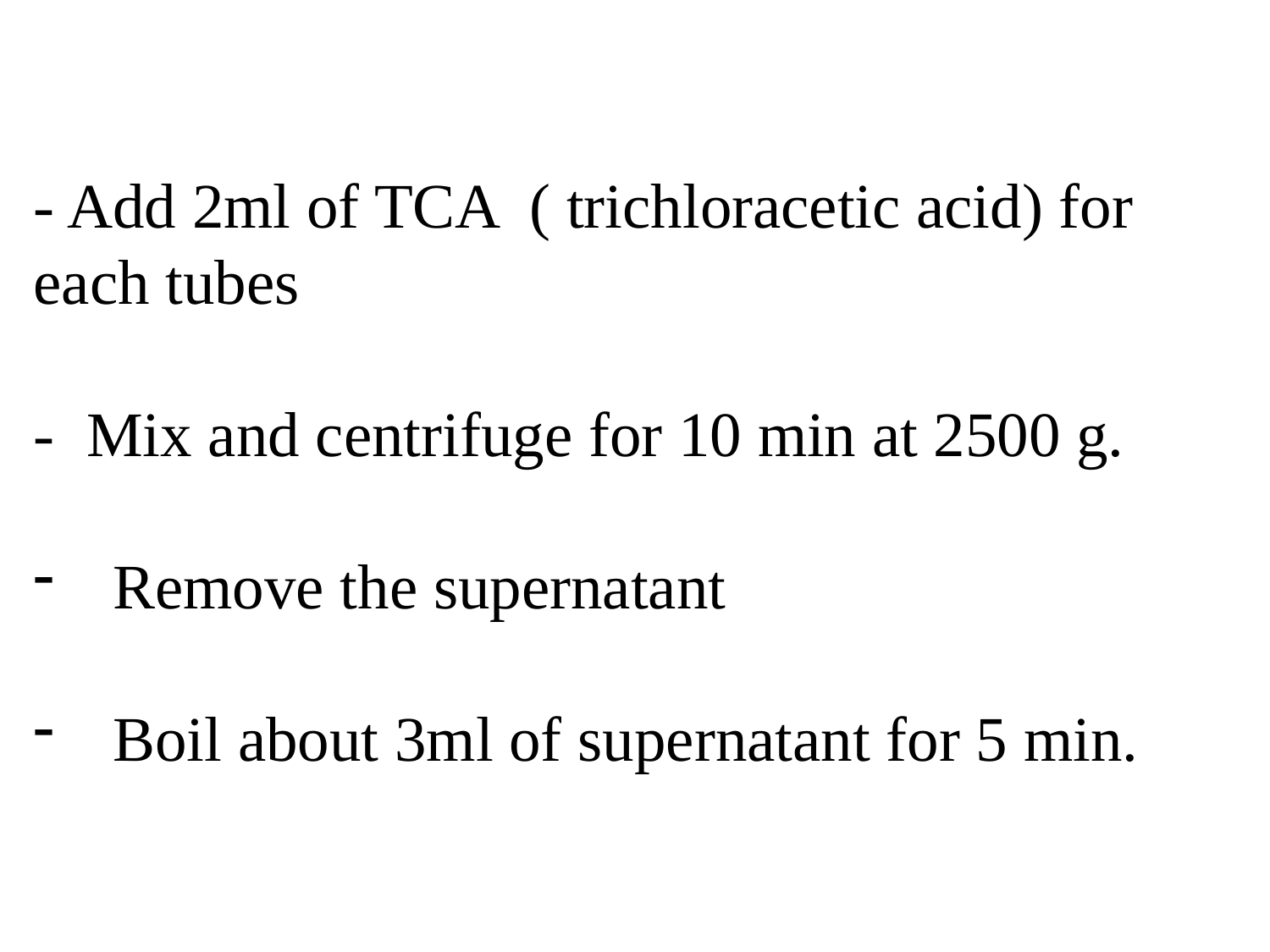

- Add 2ml of TCA  ( trichloracetic acid) for each tubes

-  Mix and centrifuge for 10 min at 2500 g.

Remove the supernatant

Boil about 3ml of supernatant for 5 min.